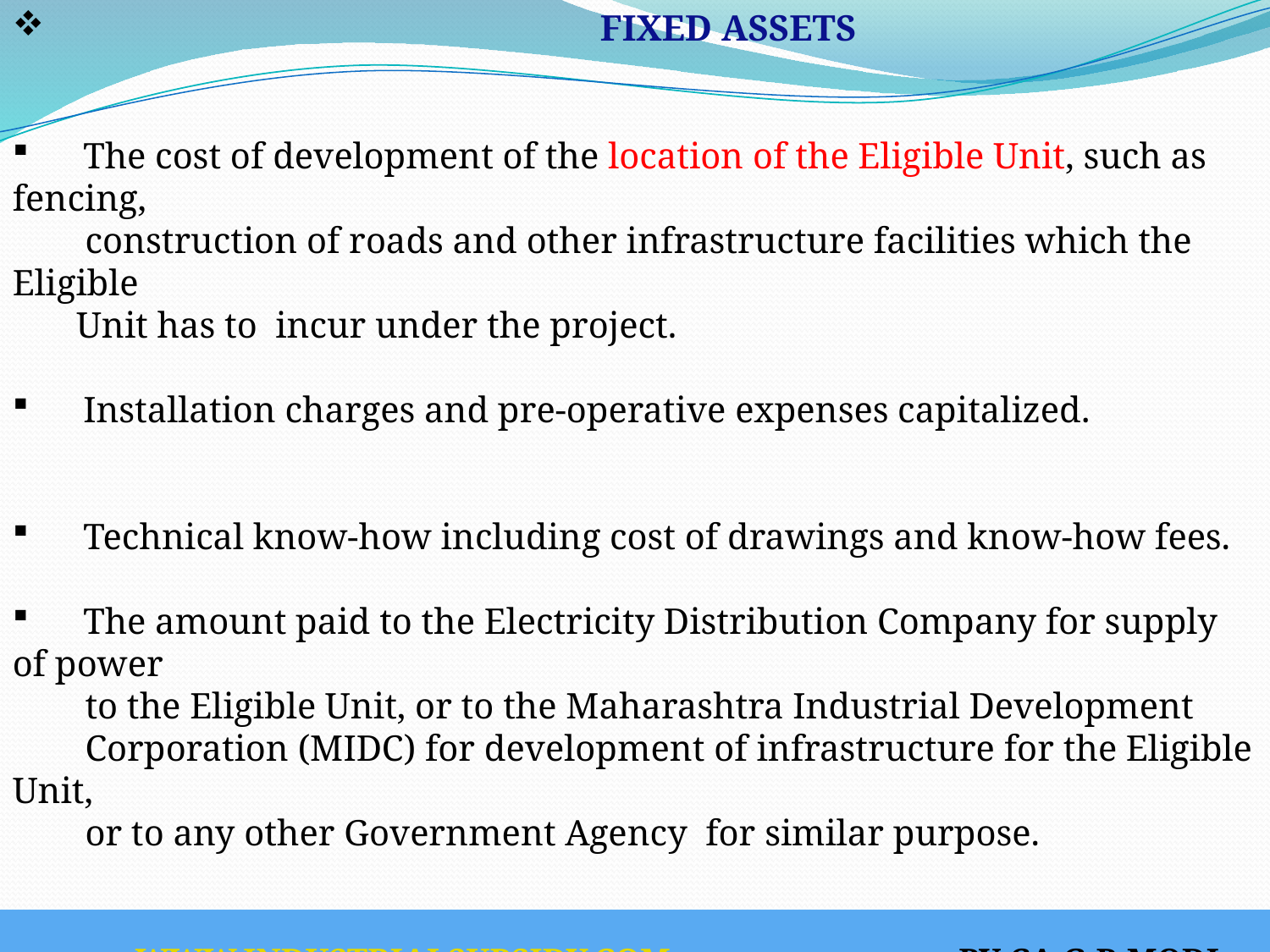

FIXED ASSETS

      The cost of development of the location of the Eligible Unit, such as fencing,
        construction of roads and other infrastructure facilities which the Eligible
       Unit has to  incur under the project.

      Installation charges and pre-operative expenses capitalized.

      Technical know-how including cost of drawings and know-how fees.

      The amount paid to the Electricity Distribution Company for supply of power
        to the Eligible Unit, or to the Maharashtra Industrial Development
        Corporation (MIDC) for development of infrastructure for the Eligible Unit,
        or to any other Government Agency  for similar purpose.
 WWW.INDUSTRIALSUBSIDY.COM                                   BY CA G.B.MODI